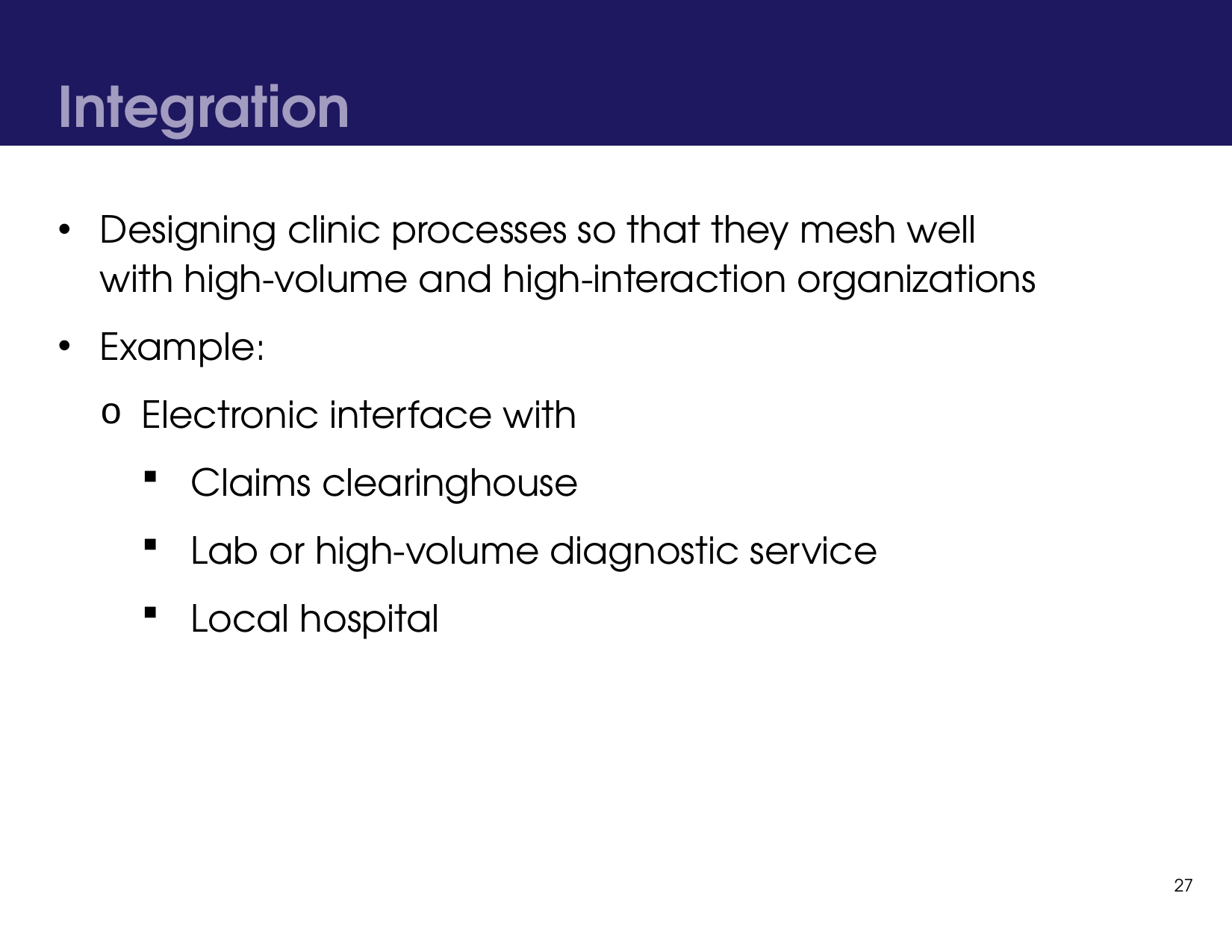

# Integration
Designing clinic processes so that they mesh well with high-volume and high-interaction organizations
Example:
Electronic interface with
Claims clearinghouse
Lab or high-volume diagnostic service
Local hospital
27